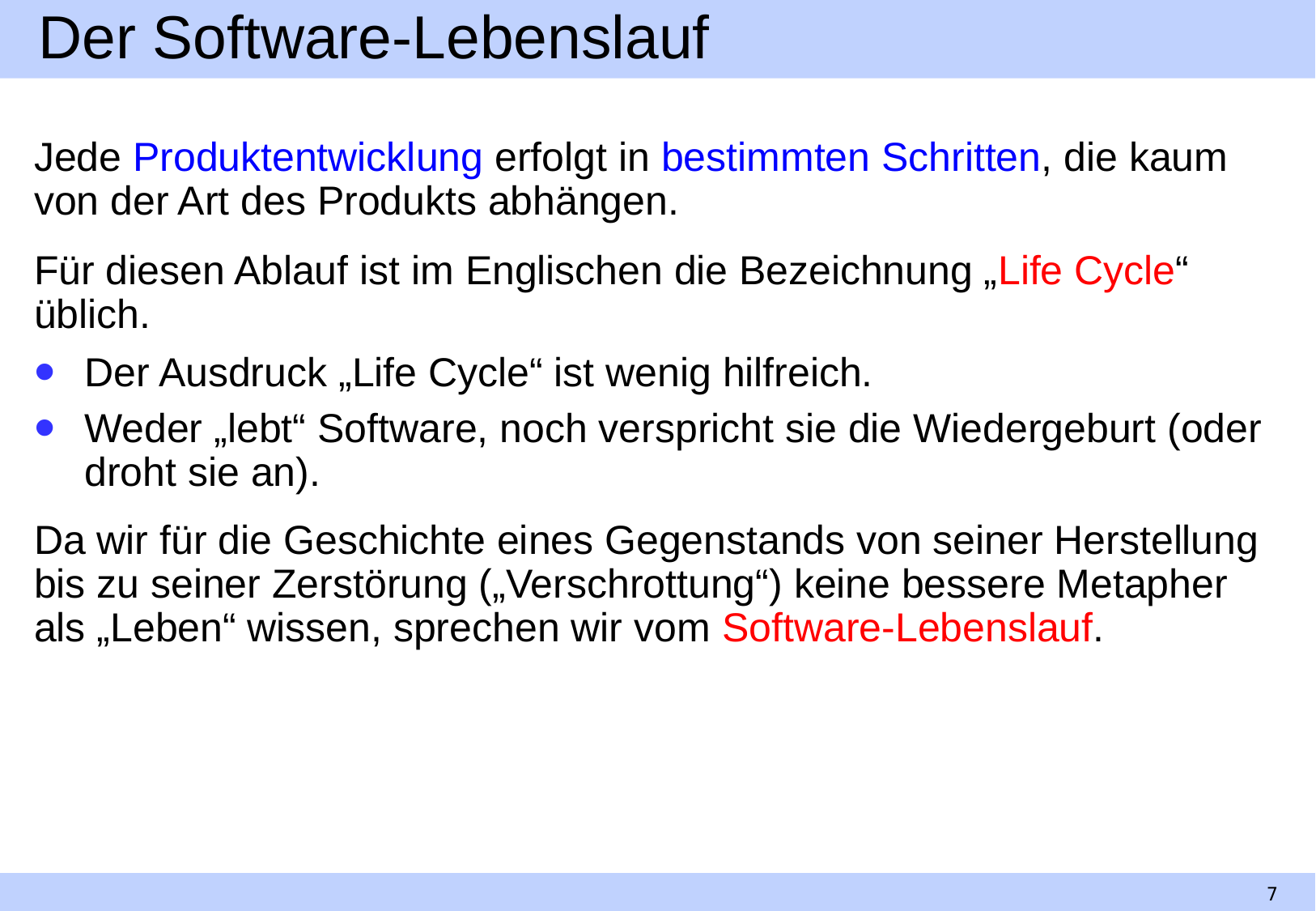

# Der Software-Lebenslauf
Jede Produktentwicklung erfolgt in bestimmten Schritten, die kaum von der Art des Produkts abhängen.
Für diesen Ablauf ist im Englischen die Bezeichnung „Life Cycle“ üblich.
Der Ausdruck „Life Cycle“ ist wenig hilfreich.
Weder „lebt“ Software, noch verspricht sie die Wiedergeburt (oder droht sie an).
Da wir für die Geschichte eines Gegenstands von seiner Herstellung bis zu seiner Zerstörung („Verschrottung“) keine bessere Metapher als „Leben“ wissen, sprechen wir vom Software-Lebenslauf.

7